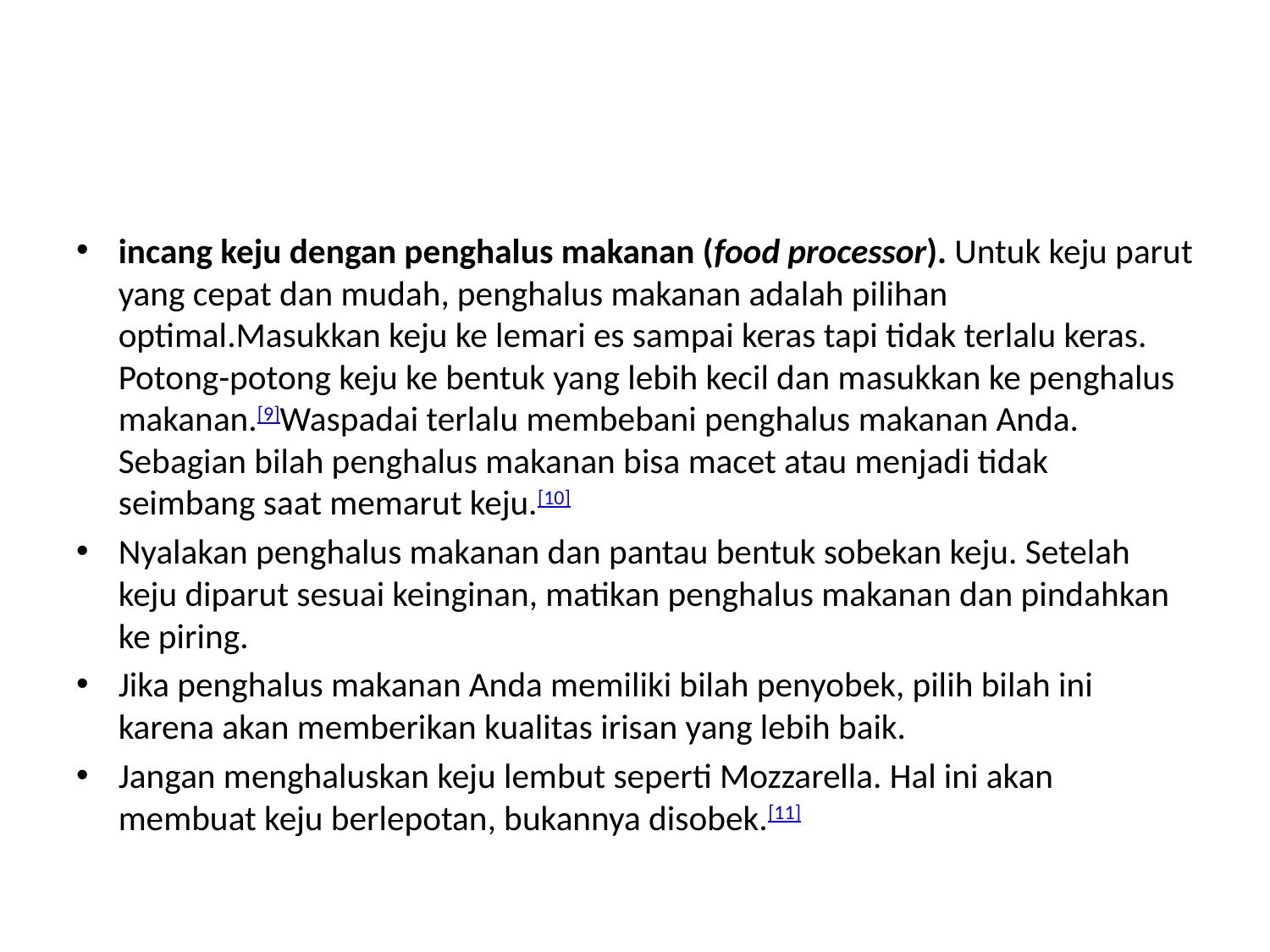

#
incang keju dengan penghalus makanan (food processor). Untuk keju parut yang cepat dan mudah, penghalus makanan adalah pilihan optimal.Masukkan keju ke lemari es sampai keras tapi tidak terlalu keras. Potong-potong keju ke bentuk yang lebih kecil dan masukkan ke penghalus makanan.[9]Waspadai terlalu membebani penghalus makanan Anda. Sebagian bilah penghalus makanan bisa macet atau menjadi tidak seimbang saat memarut keju.[10]
Nyalakan penghalus makanan dan pantau bentuk sobekan keju. Setelah keju diparut sesuai keinginan, matikan penghalus makanan dan pindahkan ke piring.
Jika penghalus makanan Anda memiliki bilah penyobek, pilih bilah ini karena akan memberikan kualitas irisan yang lebih baik.
Jangan menghaluskan keju lembut seperti Mozzarella. Hal ini akan membuat keju berlepotan, bukannya disobek.[11]